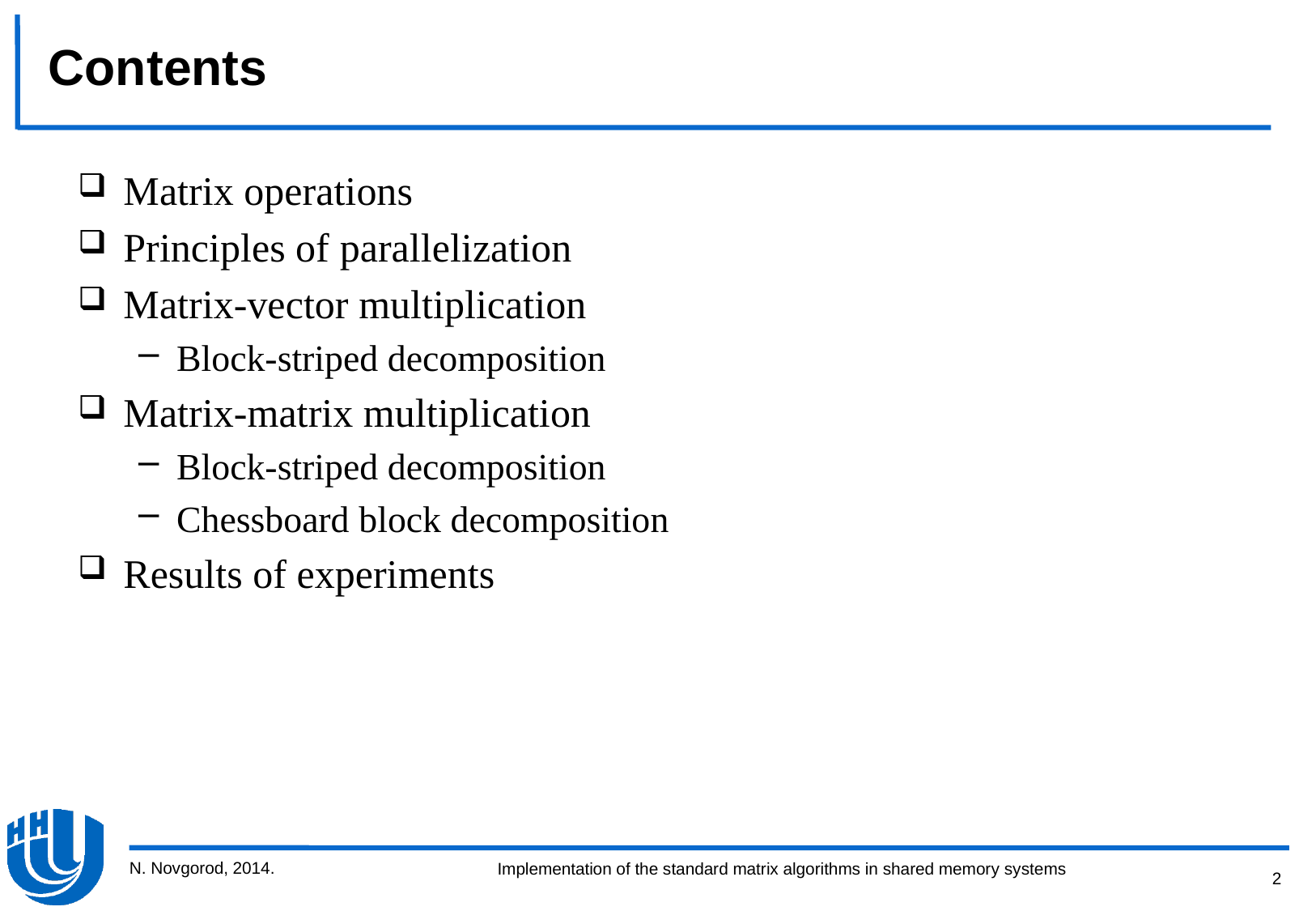

# Contents
Matrix operations
Principles of parallelization
Matrix-vector multiplication
Block-striped decomposition
Matrix-matrix multiplication
Block-striped decomposition
Chessboard block decomposition
Results of experiments
N. Novgorod, 2014.
2
Implementation of the standard matrix algorithms in shared memory systems